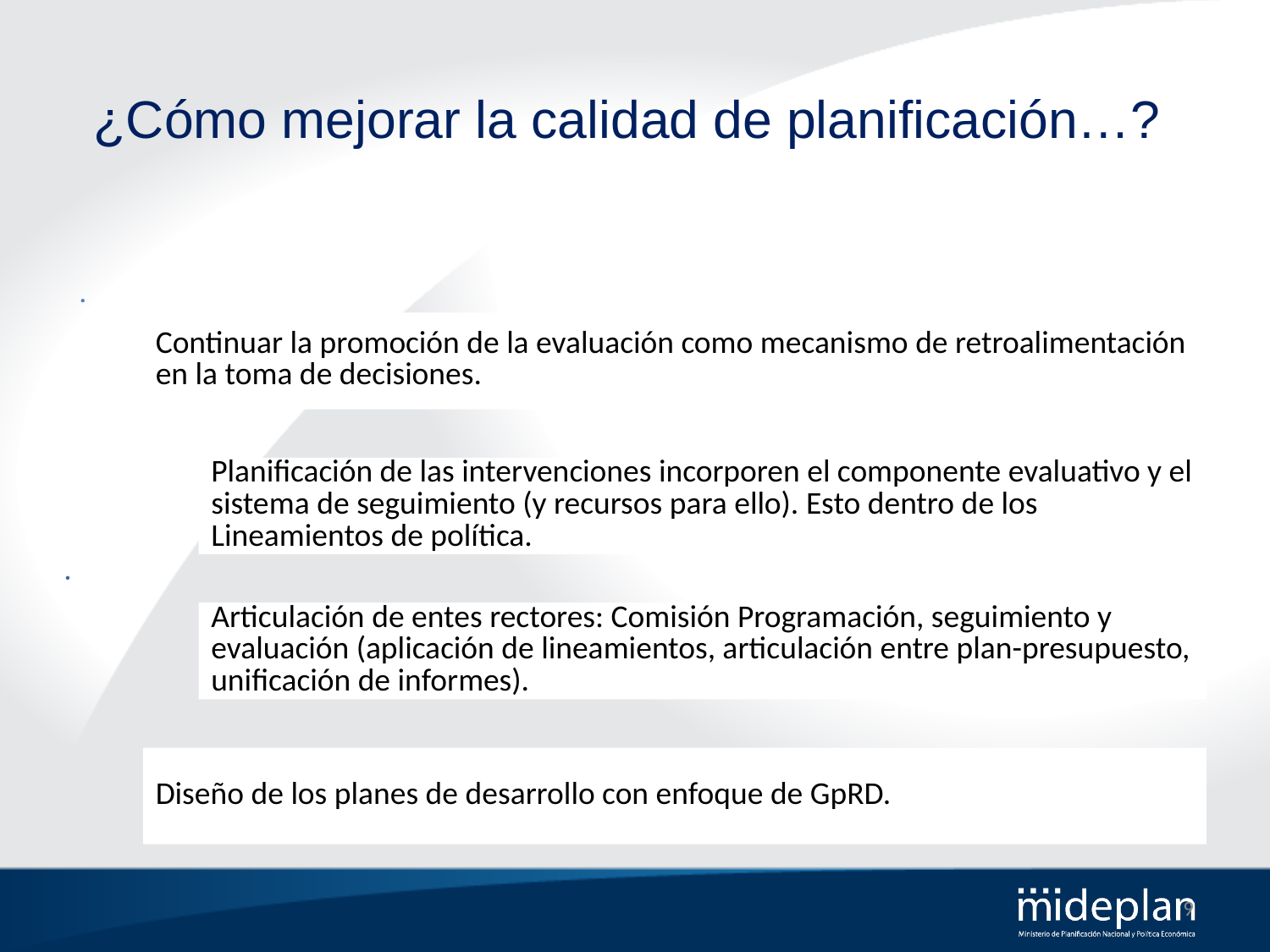

# ¿Cómo mejorar la calidad de planificación…?
Continuar la promoción de la evaluación como mecanismo de retroalimentación en la toma de decisiones.
Planificación de las intervenciones incorporen el componente evaluativo y el sistema de seguimiento (y recursos para ello). Esto dentro de los Lineamientos de política.
Articulación de entes rectores: Comisión Programación, seguimiento y evaluación (aplicación de lineamientos, articulación entre plan-presupuesto, unificación de informes).
Diseño de los planes de desarrollo con enfoque de GpRD.
9